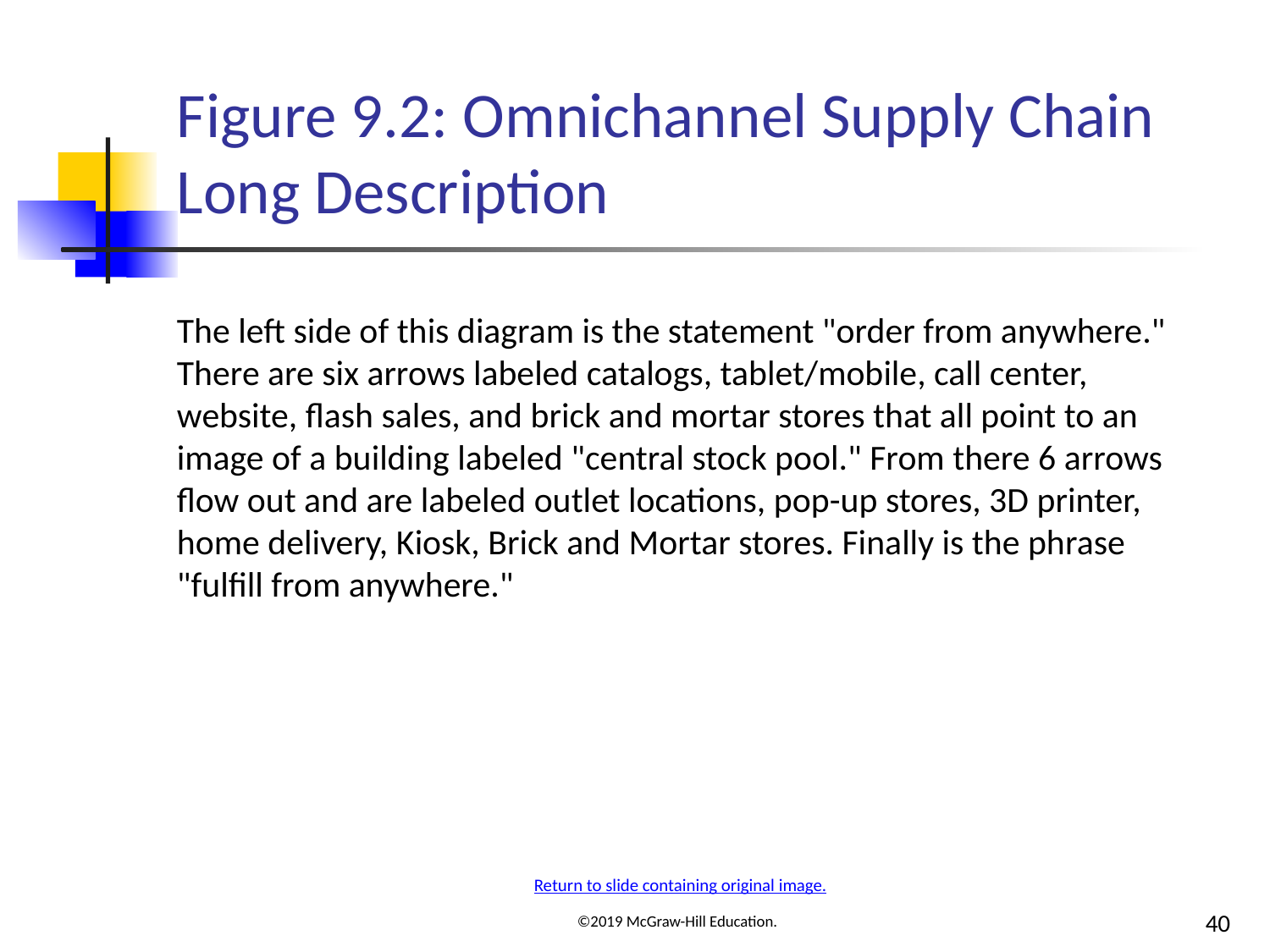

# Figure 9.2: Omnichannel Supply Chain Long Description
The left side of this diagram is the statement "order from anywhere." There are six arrows labeled catalogs, tablet/mobile, call center, website, flash sales, and brick and mortar stores that all point to an image of a building labeled "central stock pool." From there 6 arrows flow out and are labeled outlet locations, pop-up stores, 3D printer, home delivery, Kiosk, Brick and Mortar stores. Finally is the phrase "fulfill from anywhere."
Return to slide containing original image.